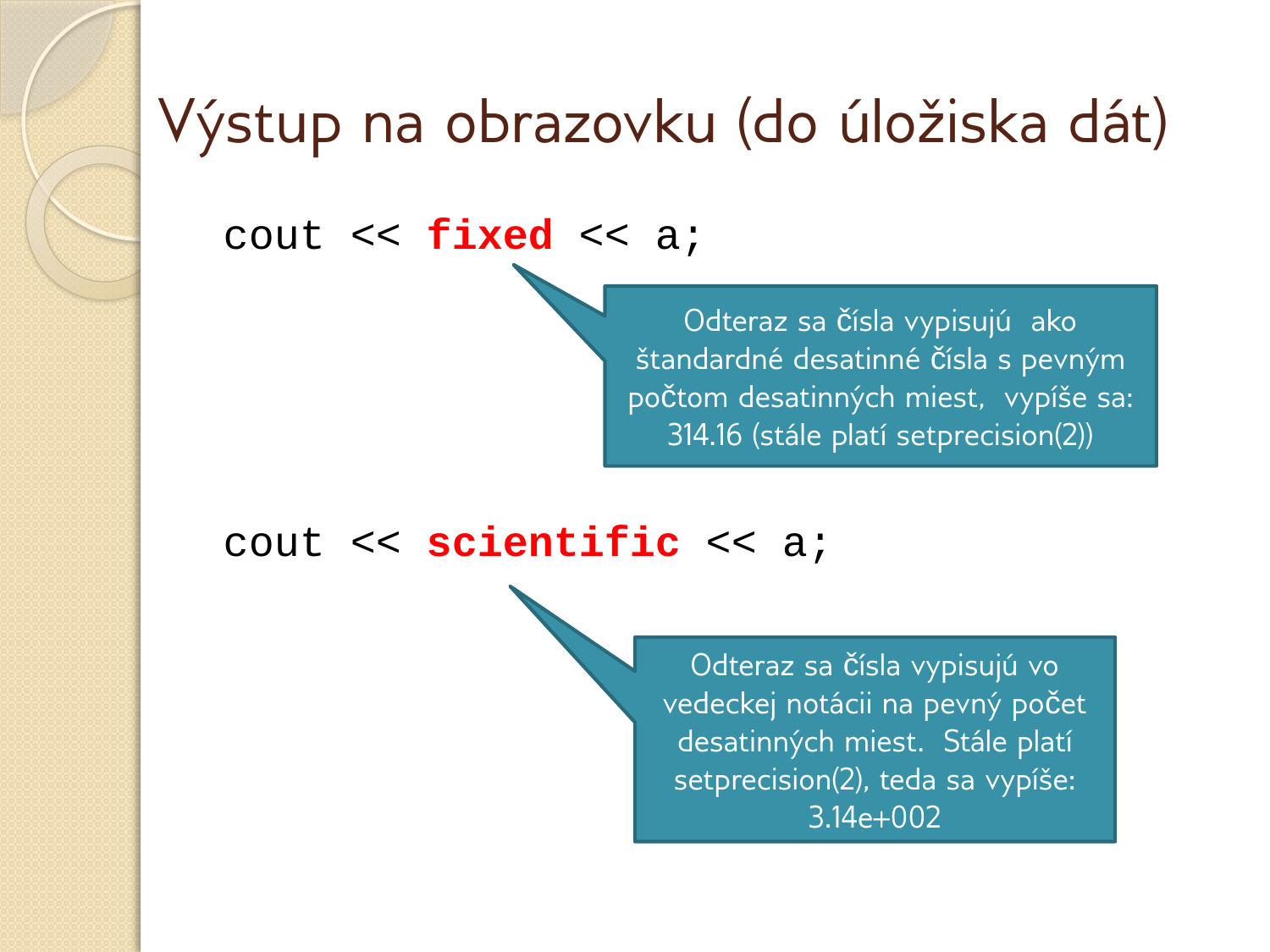

# Výstup na obrazovku (do úložiska dát)
cout << fixed << a;

cout << scientific << a;

Odteraz sa čísla vypisujú  ako štandardné desatinné čísla s pevným počtom desatinných miest,  vypíše sa: 314.16 (stále platí setprecision(2))
Odteraz sa čísla vypisujú vo vedeckej notácii na pevný počet desatinných miest.  Stále platí setprecision(2), teda sa vypíše: 3.14e+002